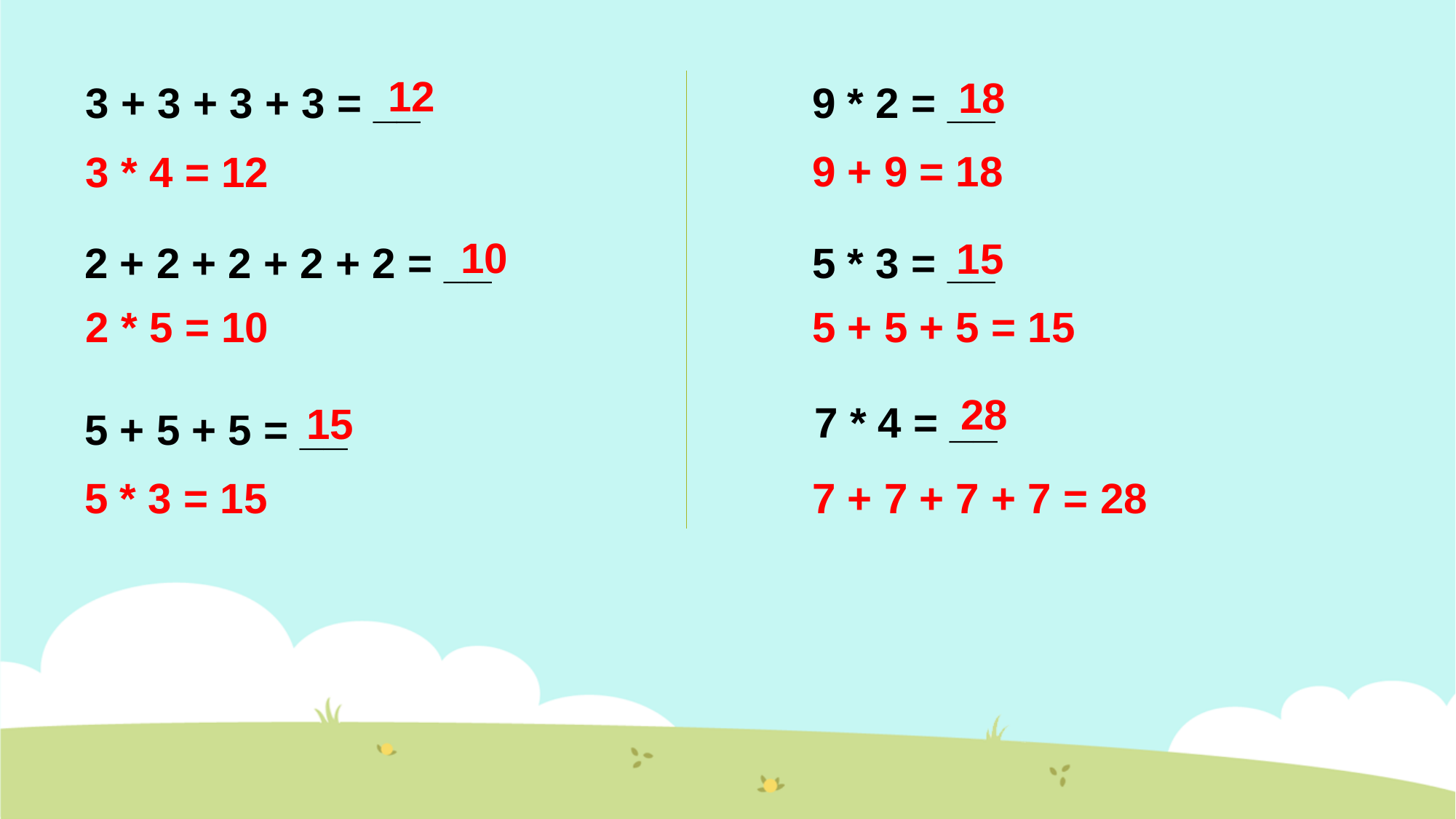

12
18
3 + 3 + 3 + 3 = __
9 * 2 = __
9 + 9 = 18
3 * 4 = 12
10
15
2 + 2 + 2 + 2 + 2 = __
5 * 3 = __
2 * 5 = 10
5 + 5 + 5 = 15
28
7 * 4 = __
15
5 + 5 + 5 = __
5 * 3 = 15
7 + 7 + 7 + 7 = 28